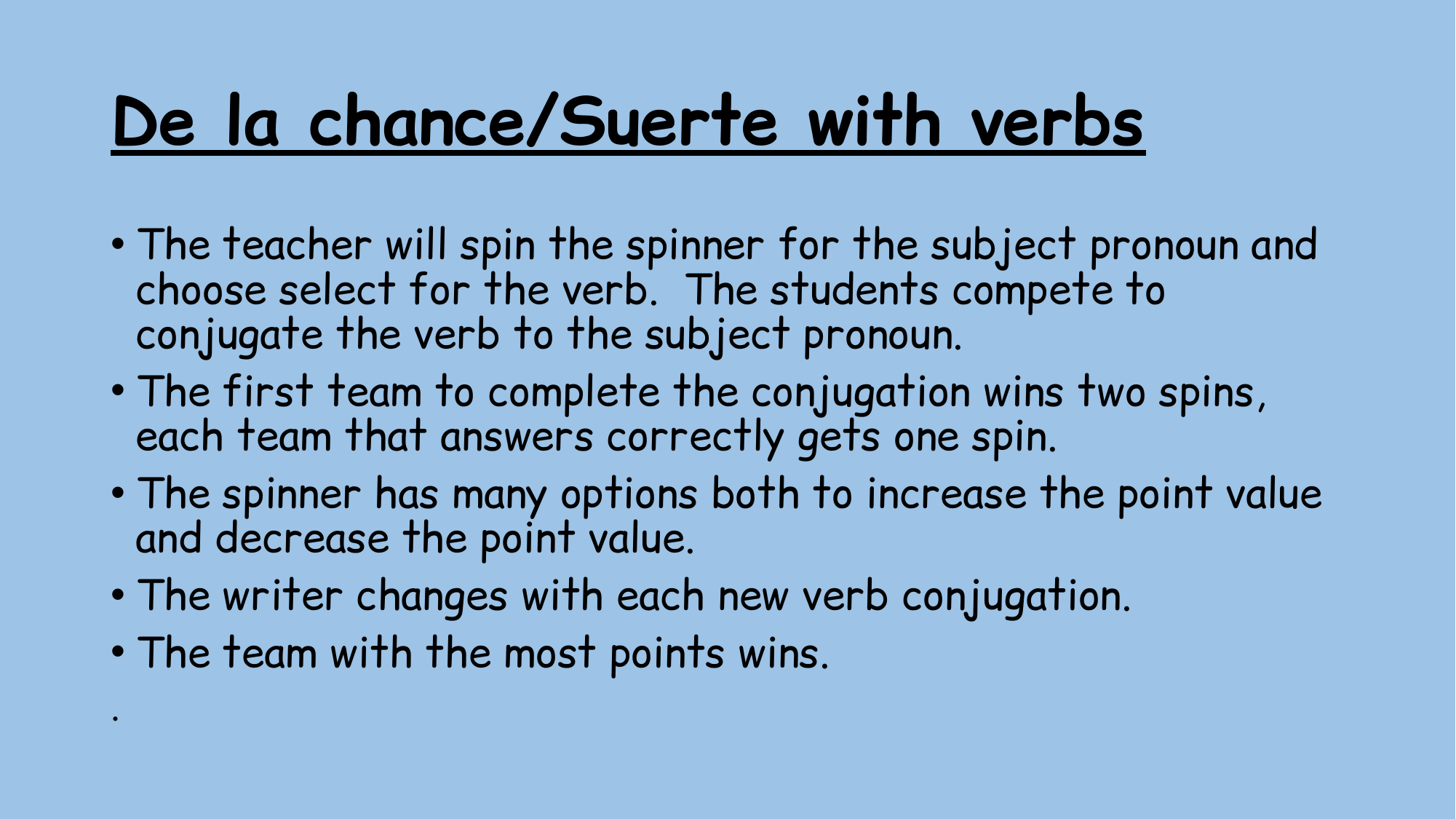

# De la chance/Suerte with verbs
The teacher will spin the spinner for the subject pronoun and choose select for the verb.  The students compete to conjugate the verb to the subject pronoun.
The first team to complete the conjugation wins two spins, each team that answers correctly gets one spin.
The spinner has many options both to increase the point value and decrease the point value.
The writer changes with each new verb conjugation.
The team with the most points wins.
.